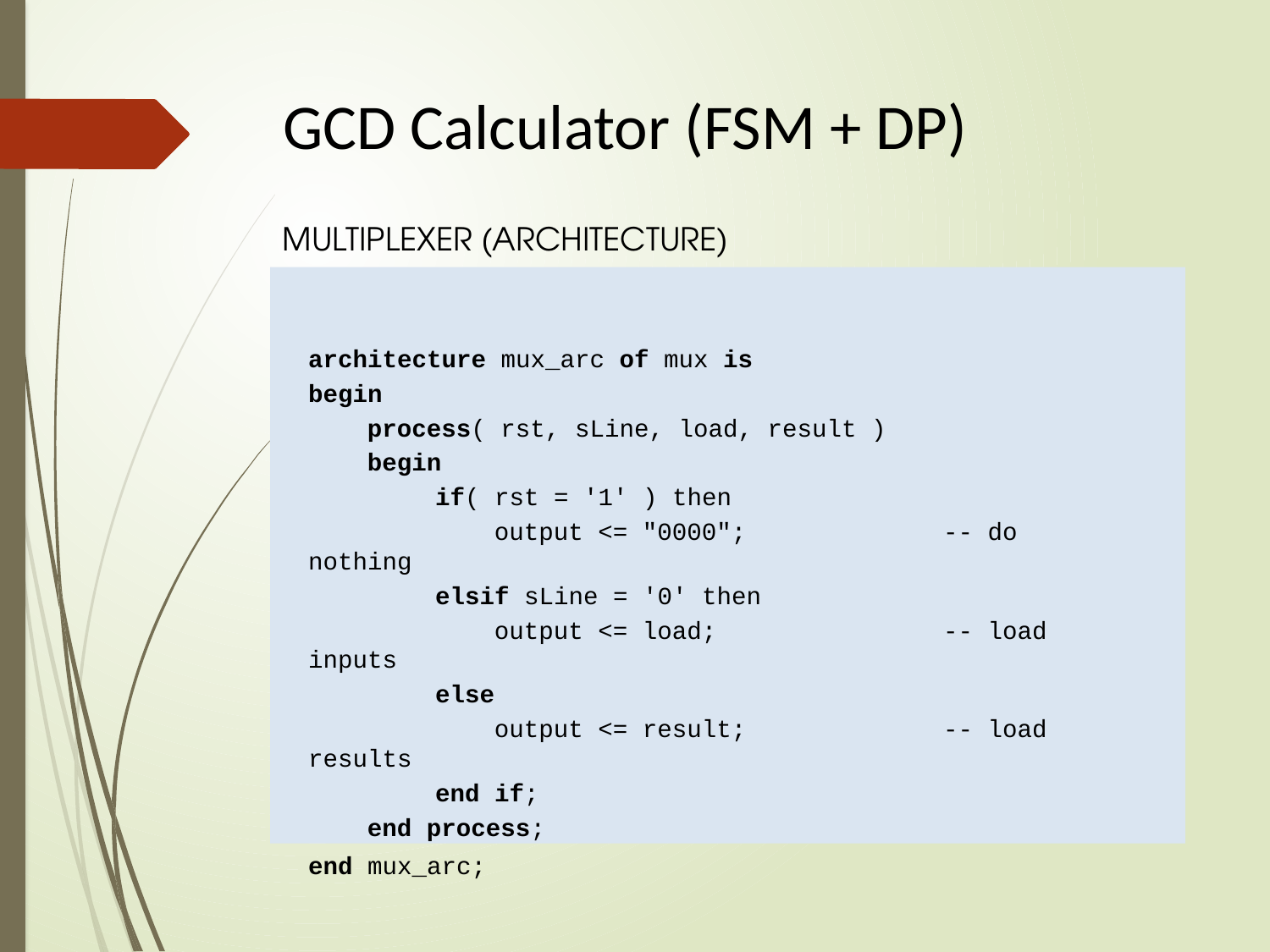

# GCD Calculator (FSM + DP)
MULTIPLEXER (ARCHITECTURE)

architecture mux_arc of mux is
begin
    process( rst, sLine, load, result )
    begin
	if( rst = '1' ) then
	    output <= "0000";		-- do nothing
	elsif sLine = '0' then
	    output <= load;		-- load inputs
	else
	    output <= result;		-- load results
	end if;
    end process;
end mux_arc;